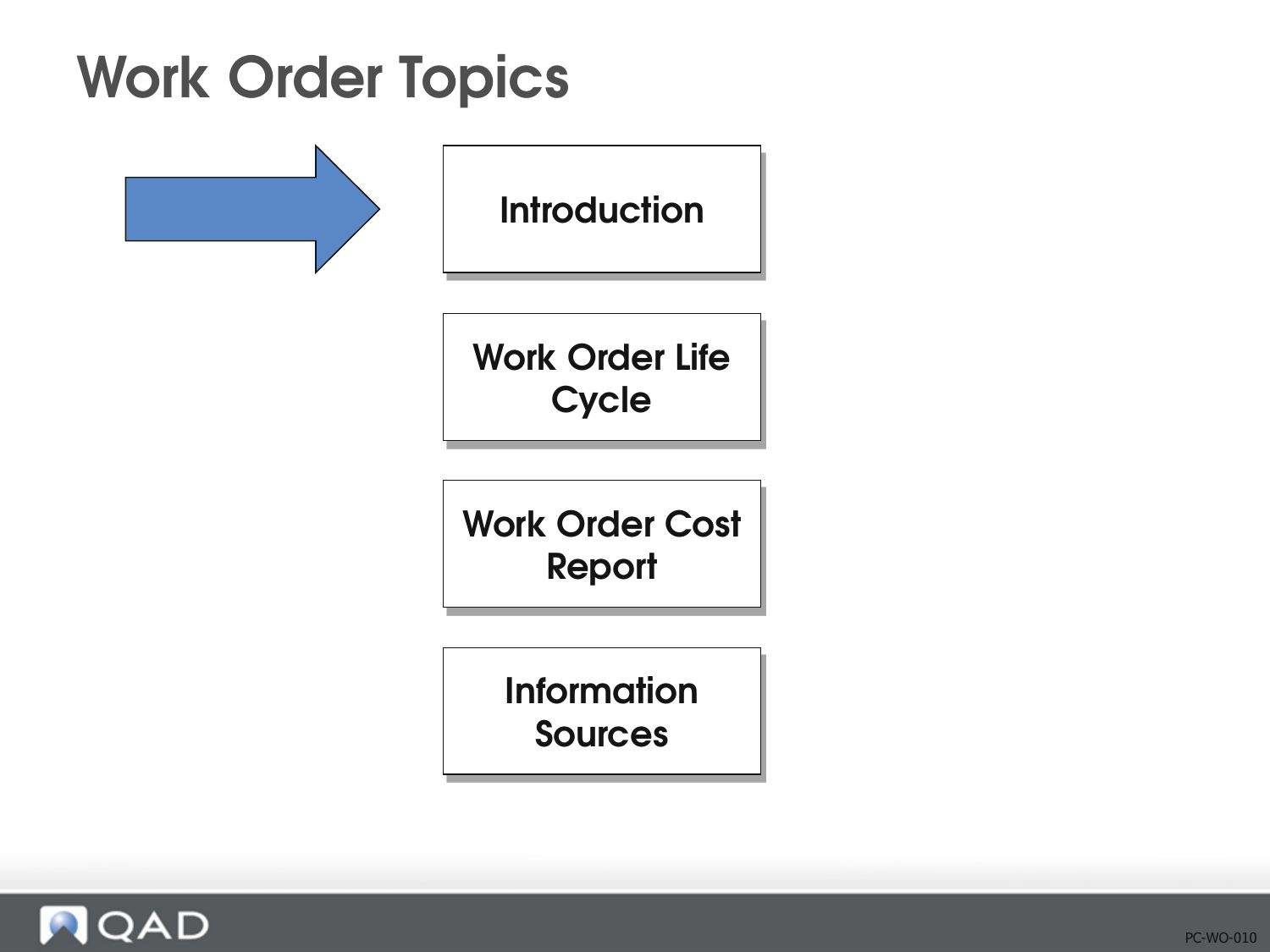

# Work Order Topics

Introduction
Work Order Life Cycle
Work Order Cost Report
Information Sources
PC-WO-010